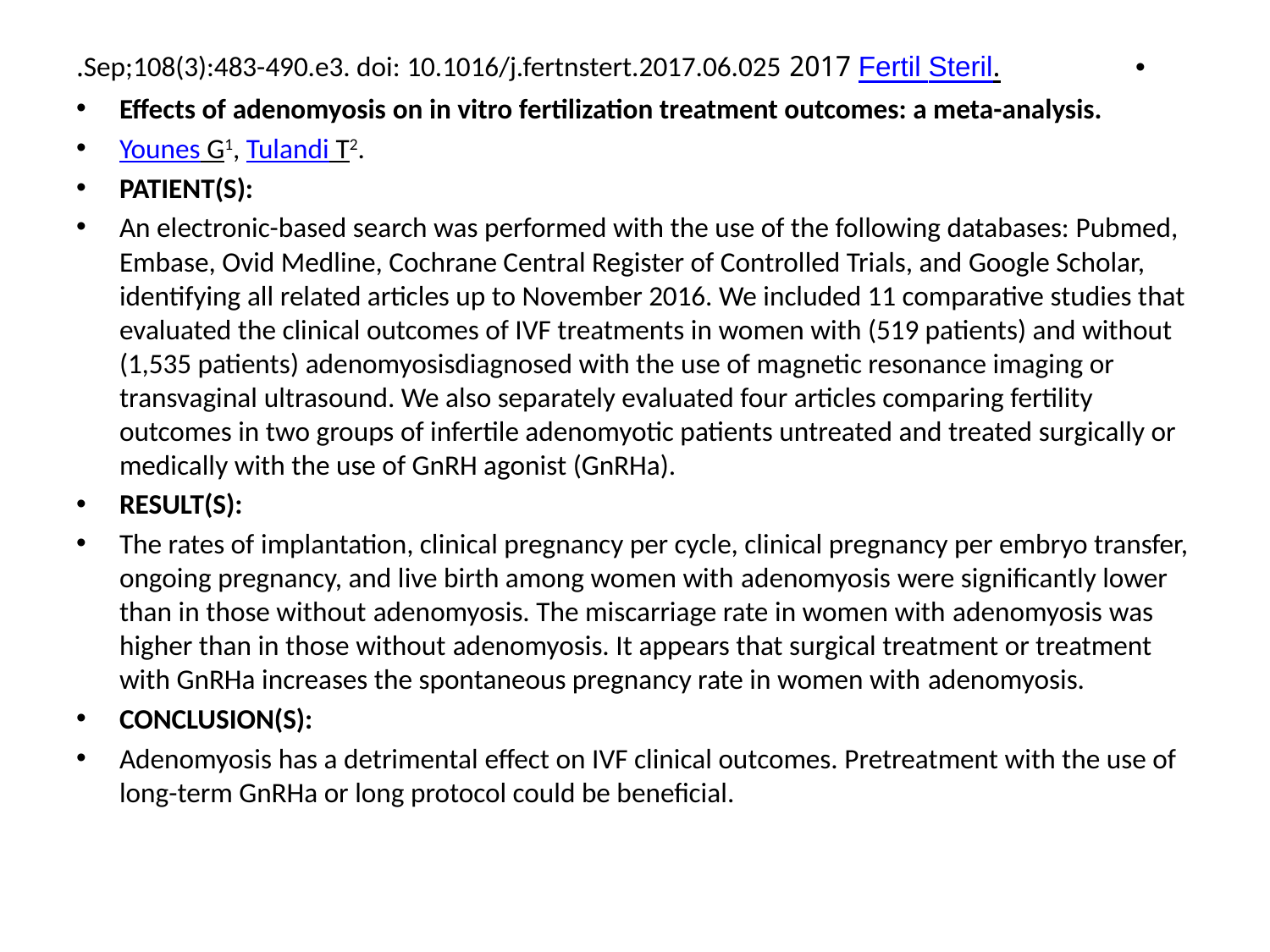

#
Fertil Steril. 2017 Sep;108(3):483-490.e3. doi: 10.1016/j.fertnstert.2017.06.025.
Effects of adenomyosis on in vitro fertilization treatment outcomes: a meta-analysis.
Younes G1, Tulandi T2.
PATIENT(S):
An electronic-based search was performed with the use of the following databases: Pubmed, Embase, Ovid Medline, Cochrane Central Register of Controlled Trials, and Google Scholar, identifying all related articles up to November 2016. We included 11 comparative studies that evaluated the clinical outcomes of IVF treatments in women with (519 patients) and without (1,535 patients) adenomyosisdiagnosed with the use of magnetic resonance imaging or transvaginal ultrasound. We also separately evaluated four articles comparing fertility outcomes in two groups of infertile adenomyotic patients untreated and treated surgically or medically with the use of GnRH agonist (GnRHa).
RESULT(S):
The rates of implantation, clinical pregnancy per cycle, clinical pregnancy per embryo transfer, ongoing pregnancy, and live birth among women with adenomyosis were significantly lower than in those without adenomyosis. The miscarriage rate in women with adenomyosis was higher than in those without adenomyosis. It appears that surgical treatment or treatment with GnRHa increases the spontaneous pregnancy rate in women with adenomyosis.
CONCLUSION(S):
Adenomyosis has a detrimental effect on IVF clinical outcomes. Pretreatment with the use of long-term GnRHa or long protocol could be beneficial.